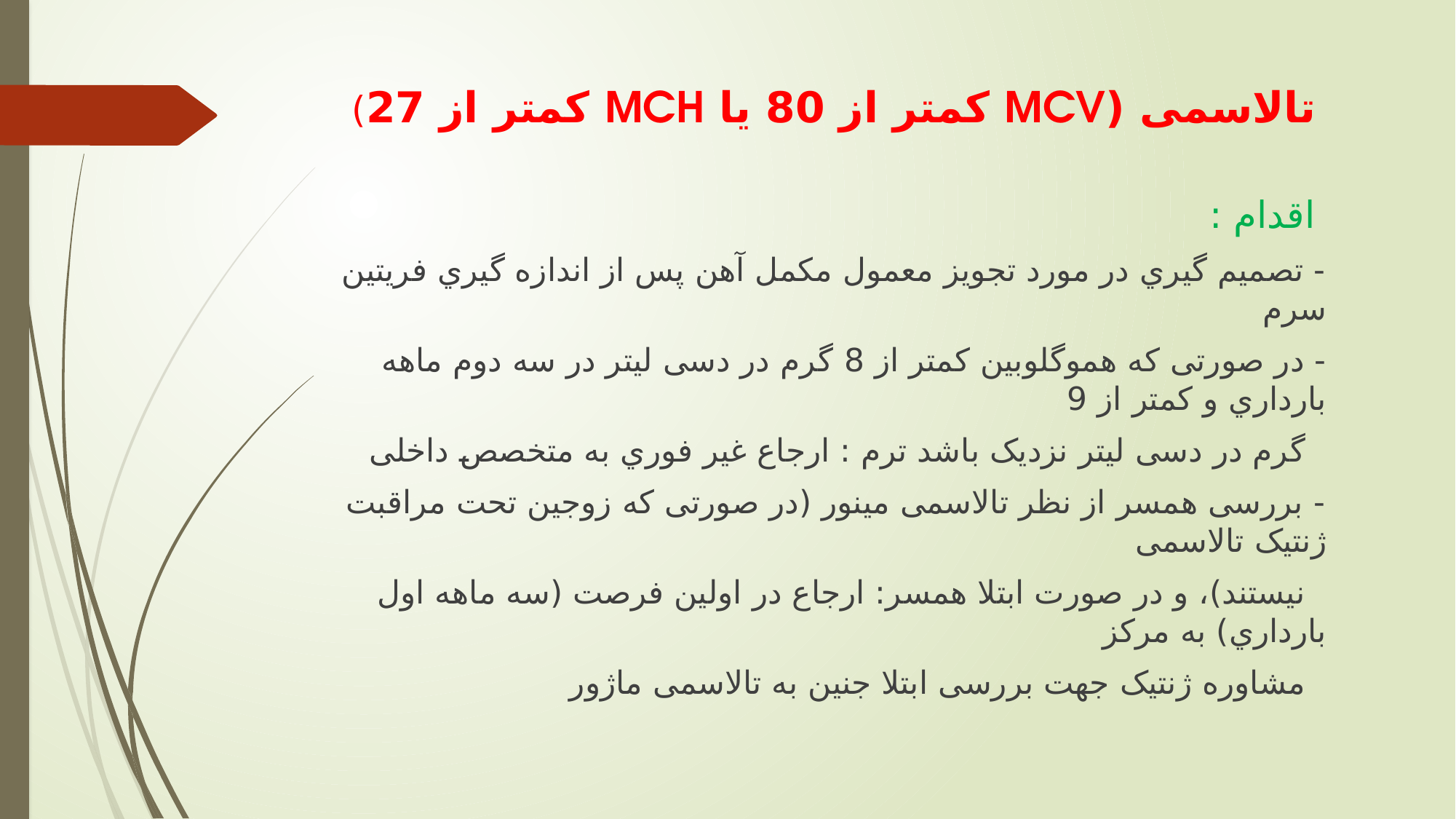

# تالاسمی (MCV كمتر از 80 يا MCH كمتر از 27)
 اقدام :
- تصمیم گیري در مورد تجويز معمول مكمل آهن پس از اندازه گیري فريتین سرم
- در صورتی كه هموگلوبین كمتر از 8 گرم در دسی لیتر در سه دوم ماهه بارداري و كمتر از 9
  گرم در دسی لیتر نزديک باشد ترم : ارجاع غیر فوري به متخصص داخلی
- بررسی همسر از نظر تالاسمی مینور (در صورتی كه زوجین تحت مراقبت ژنتیک تالاسمی
  نیستند)، و در صورت ابتلا همسر: ارجاع در اولین فرصت (سه ماهه اول بارداري) به مركز
  مشاوره ژنتیک جهت بررسی ابتلا جنین به تالاسمی ماژور